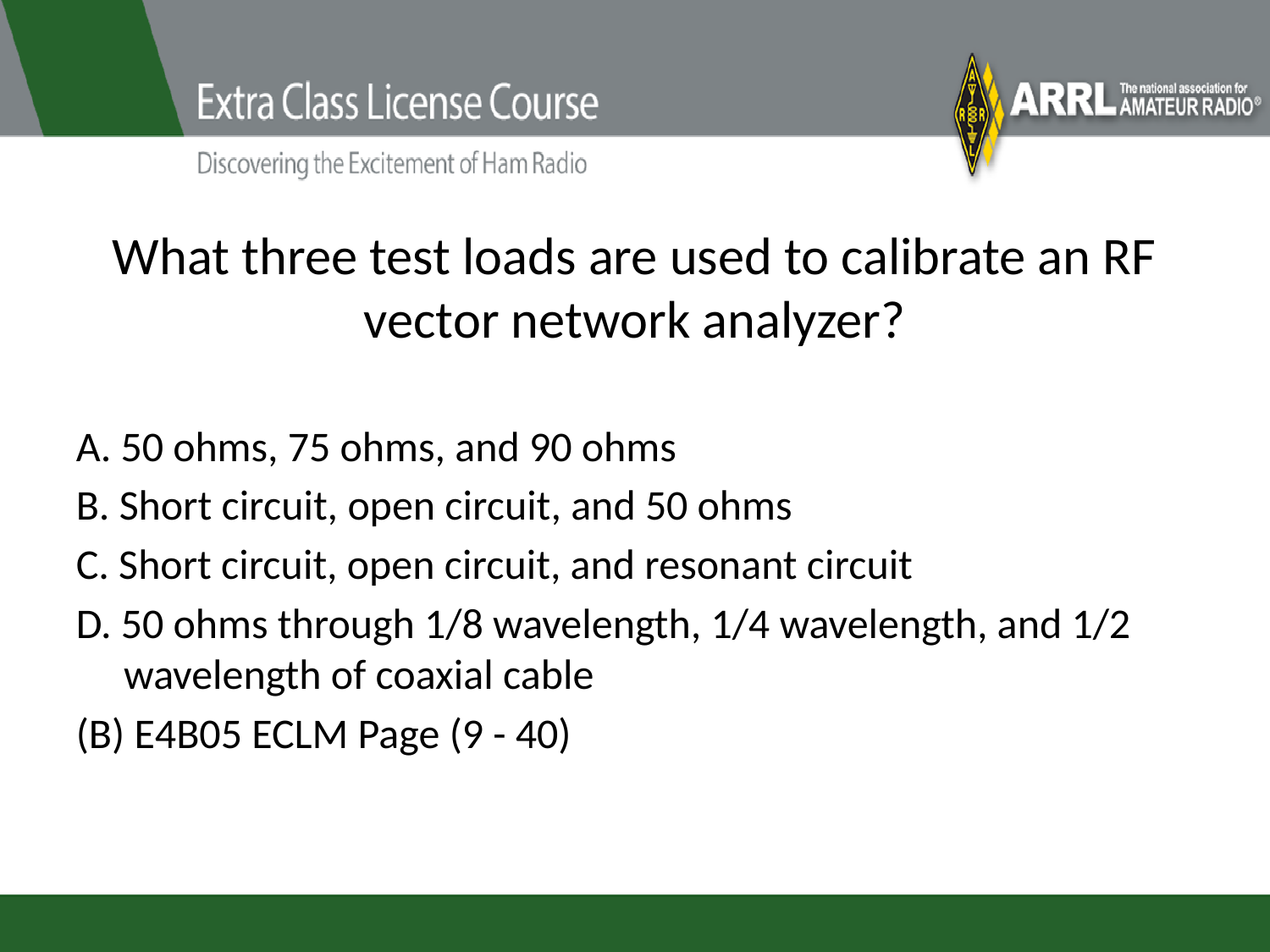

# What three test loads are used to calibrate an RF vector network analyzer?
A. 50 ohms, 75 ohms, and 90 ohms
B. Short circuit, open circuit, and 50 ohms
C. Short circuit, open circuit, and resonant circuit
D. 50 ohms through 1/8 wavelength, 1/4 wavelength, and 1/2 wavelength of coaxial cable
(B) E4B05 ECLM Page (9 - 40)